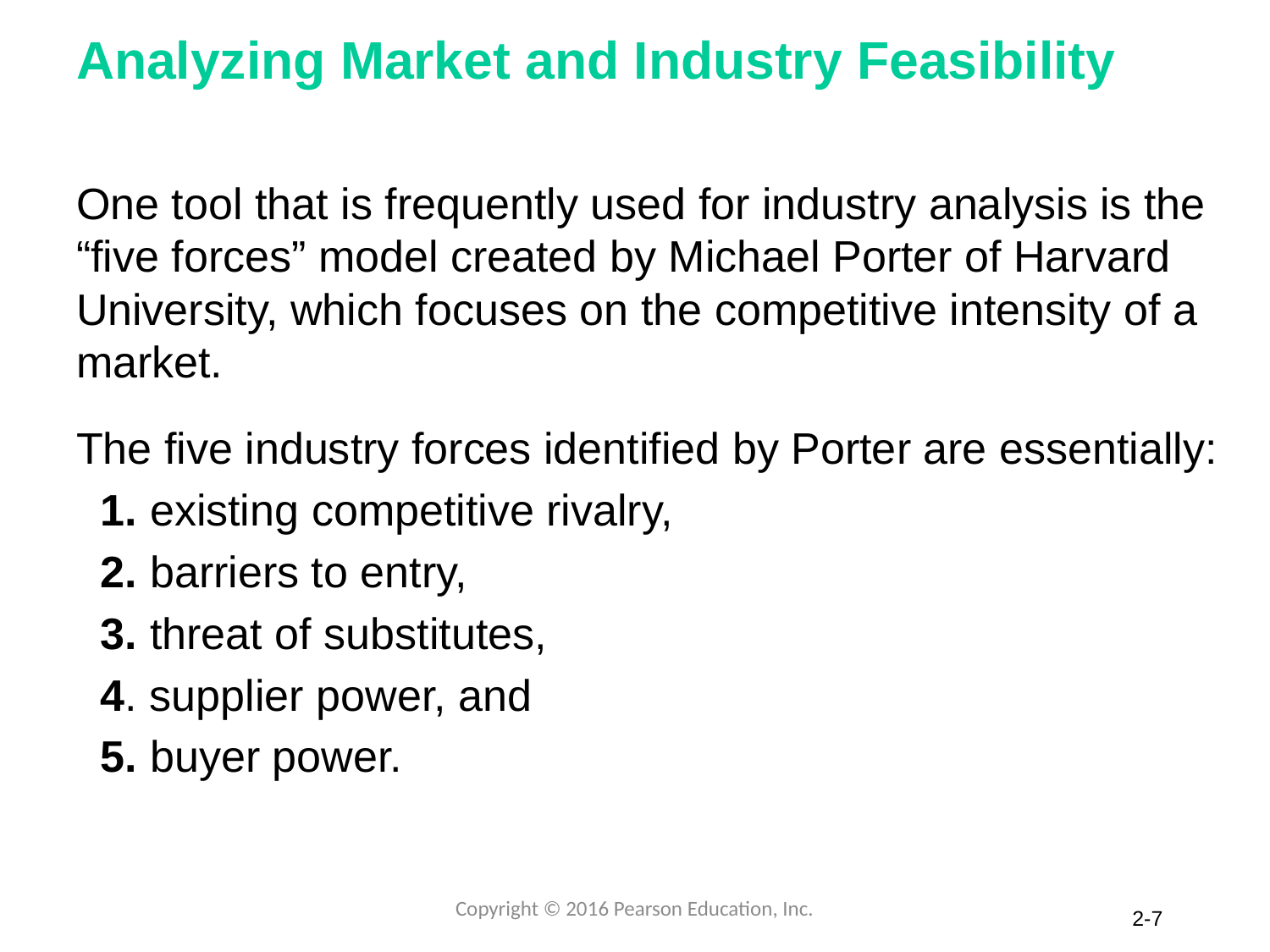

# Analyzing Market and Industry Feasibility
One tool that is frequently used for industry analysis is the “five forces” model created by Michael Porter of Harvard University, which focuses on the competitive intensity of a market.

The five industry forces identified by Porter are essentially:
  1. existing competitive rivalry,
  2. barriers to entry,
  3. threat of substitutes,
  4. supplier power, and
  5. buyer power.
Copyright © 2016 Pearson Education, Inc.